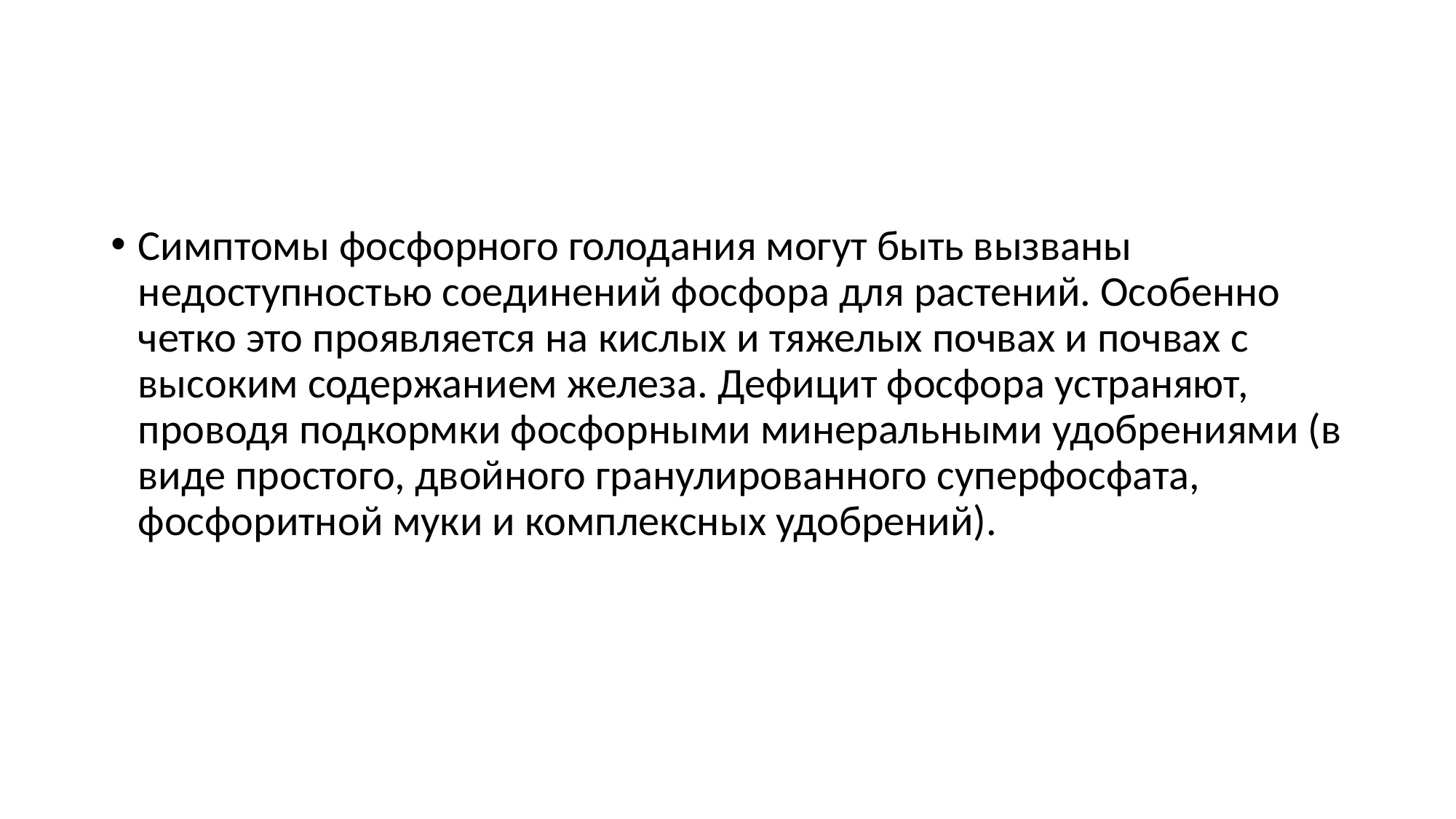

Симптомы фосфорного голодания могут быть вызваны недоступностью соединений фосфора для растений. Особенно четко это проявляется на кислых и тяжелых почвах и почвах с высоким содержанием железа. Дефицит фосфора устраняют, проводя подкормки фосфорными минеральными удобрениями (в виде простого, двойного гранулированного суперфосфата, фосфоритной муки и комплексных удобрений).